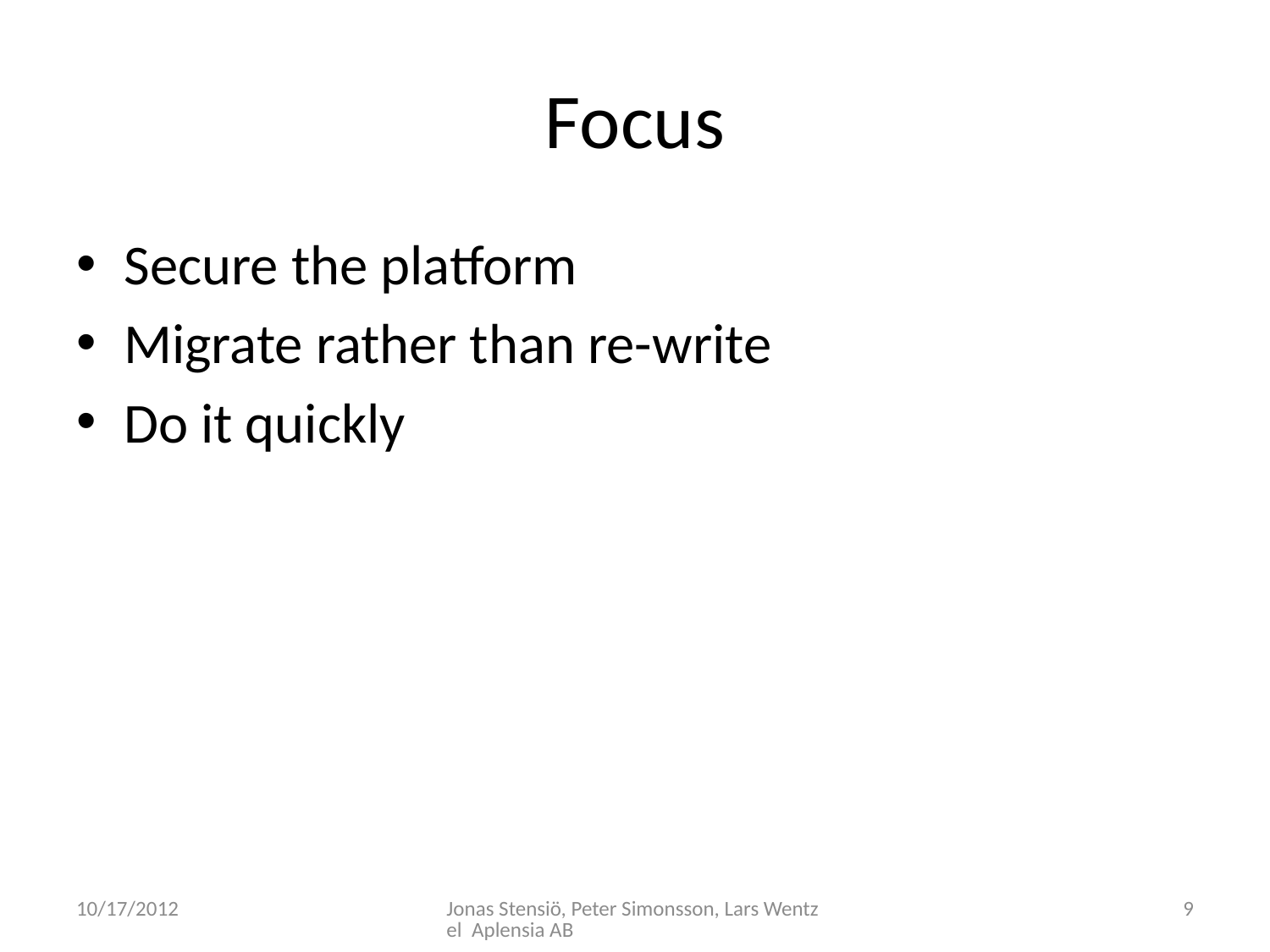

# Focus
Secure the platform
Migrate rather than re-write
Do it quickly

10/17/2012
Jonas Stensiö, Peter Simonsson, Lars Wentzel  Aplensia AB
9